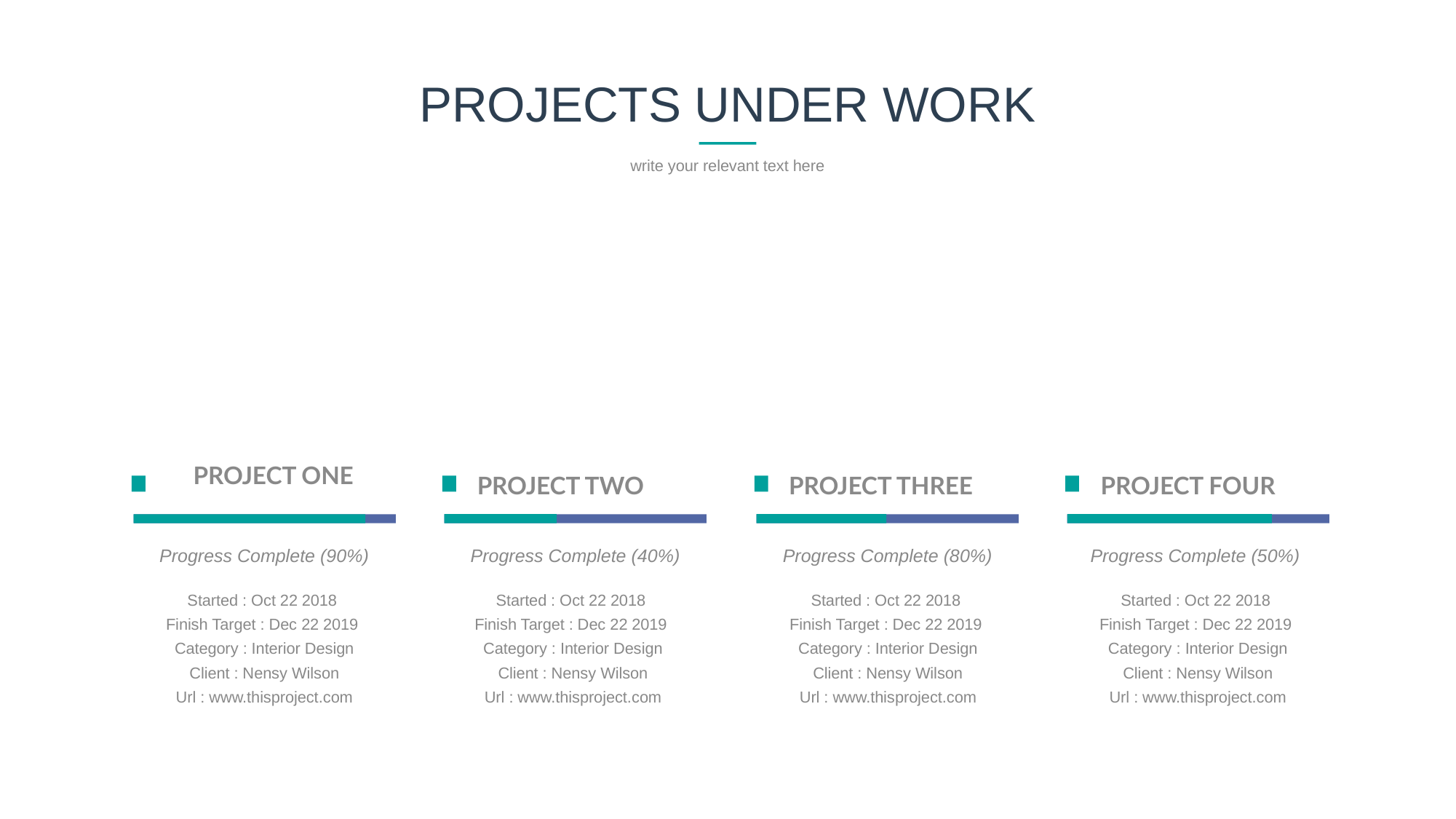

# PROJECTS UNDER WORK
write your relevant text here

PROJECT ONE
PROJECT TWO
PROJECT THREE
PROJECT FOUR

Progress Complete (90%)
Progress Complete (50%)
Progress Complete (40%)
Progress Complete (80%)
Started : Oct 22 2018
Finish Target : Dec 22 2019
Category : Interior Design
Client : Nensy Wilson
Url : www.thisproject.com
Started : Oct 22 2018
Finish Target : Dec 22 2019
Category : Interior Design
Client : Nensy Wilson
Url : www.thisproject.com
Started : Oct 22 2018
Finish Target : Dec 22 2019
Category : Interior Design
Client : Nensy Wilson
Url : www.thisproject.com
Started : Oct 22 2018
Finish Target : Dec 22 2019
Category : Interior Design
Client : Nensy Wilson
Url : www.thisproject.com